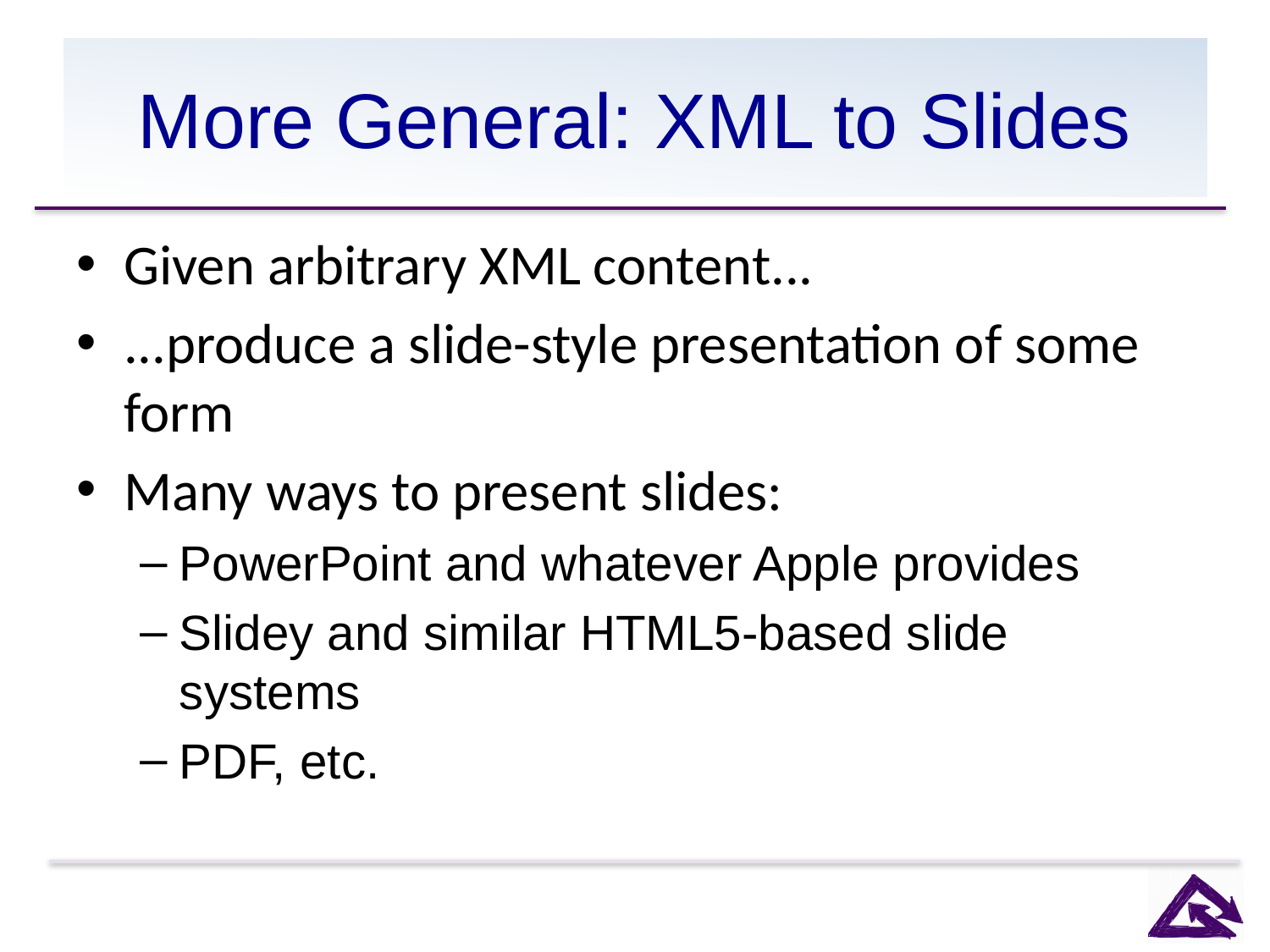

# More General: XML to Slides
Given arbitrary XML content...
...produce a slide-style presentation of some form
Many ways to present slides:
PowerPoint and whatever Apple provides
Slidey and similar HTML5-based slide systems
PDF, etc.